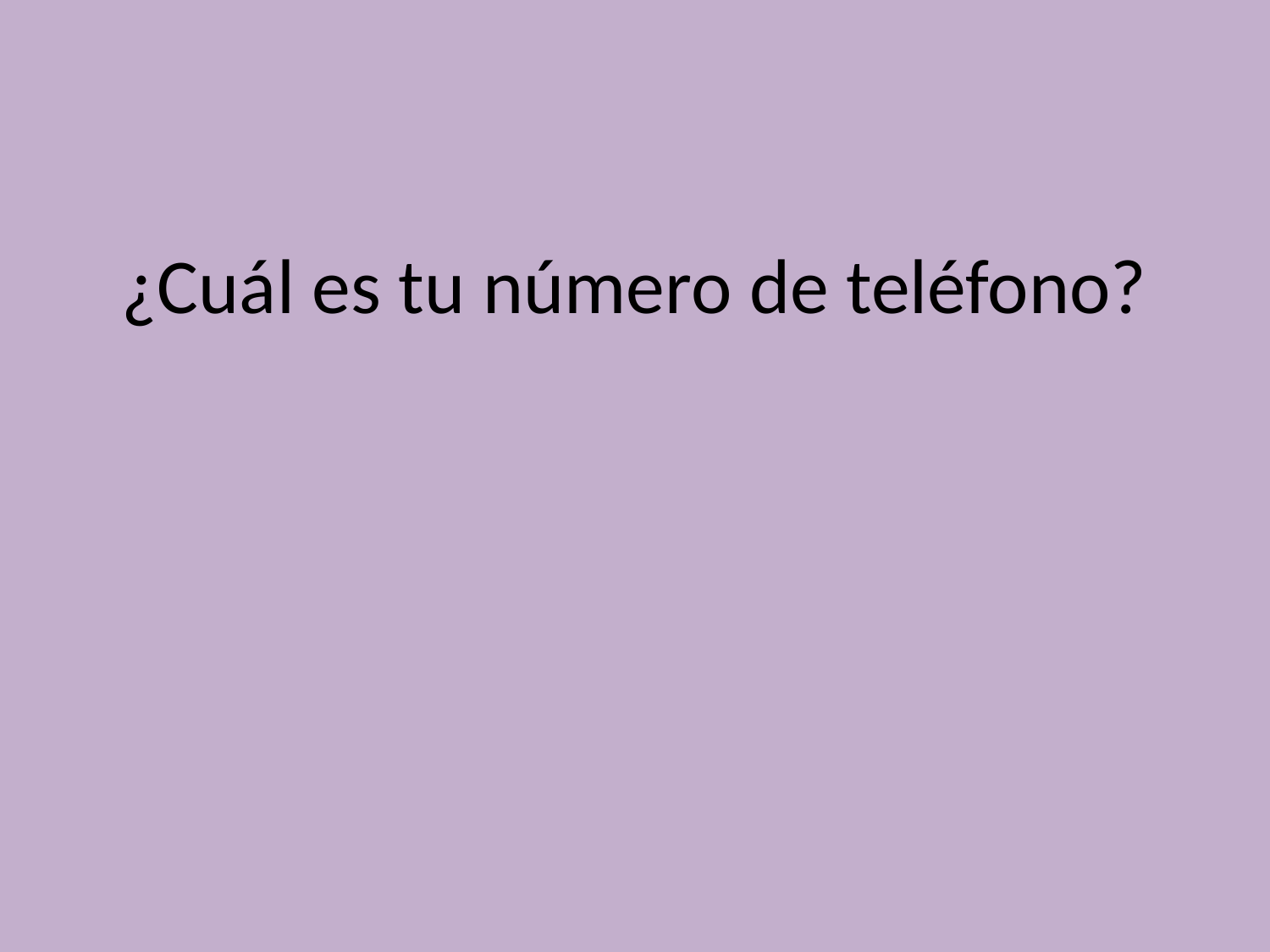

# ¿Cuál es tu número de teléfono?